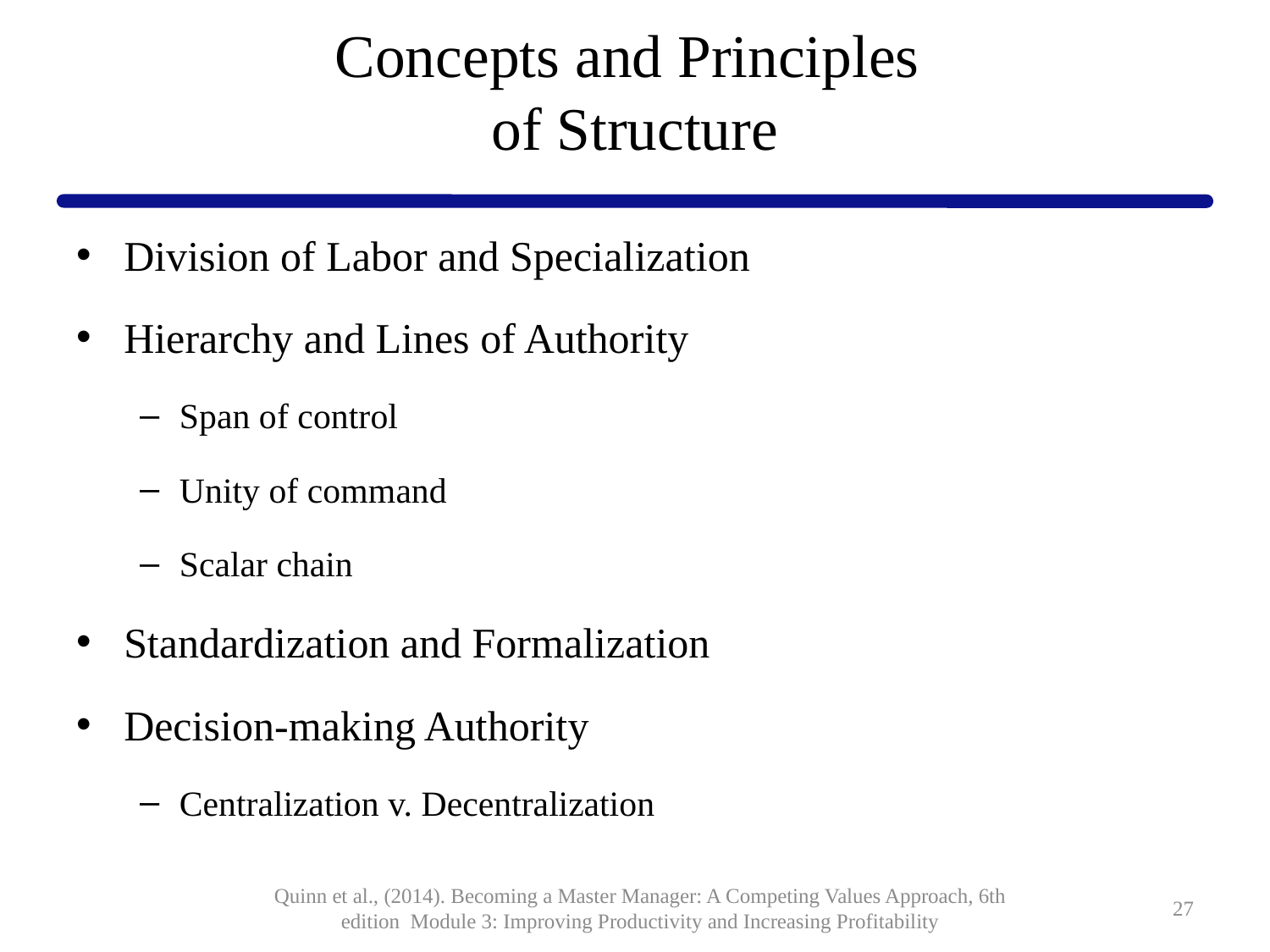

# Concepts and Principles of Structure
Division of Labor and Specialization
Hierarchy and Lines of Authority
Span of control
Unity of command
Scalar chain
Standardization and Formalization
Decision-making Authority
Centralization v. Decentralization
Quinn et al., (2014). Becoming a Master Manager: A Competing Values Approach, 6th edition  Module 3: Improving Productivity and Increasing Profitability
27